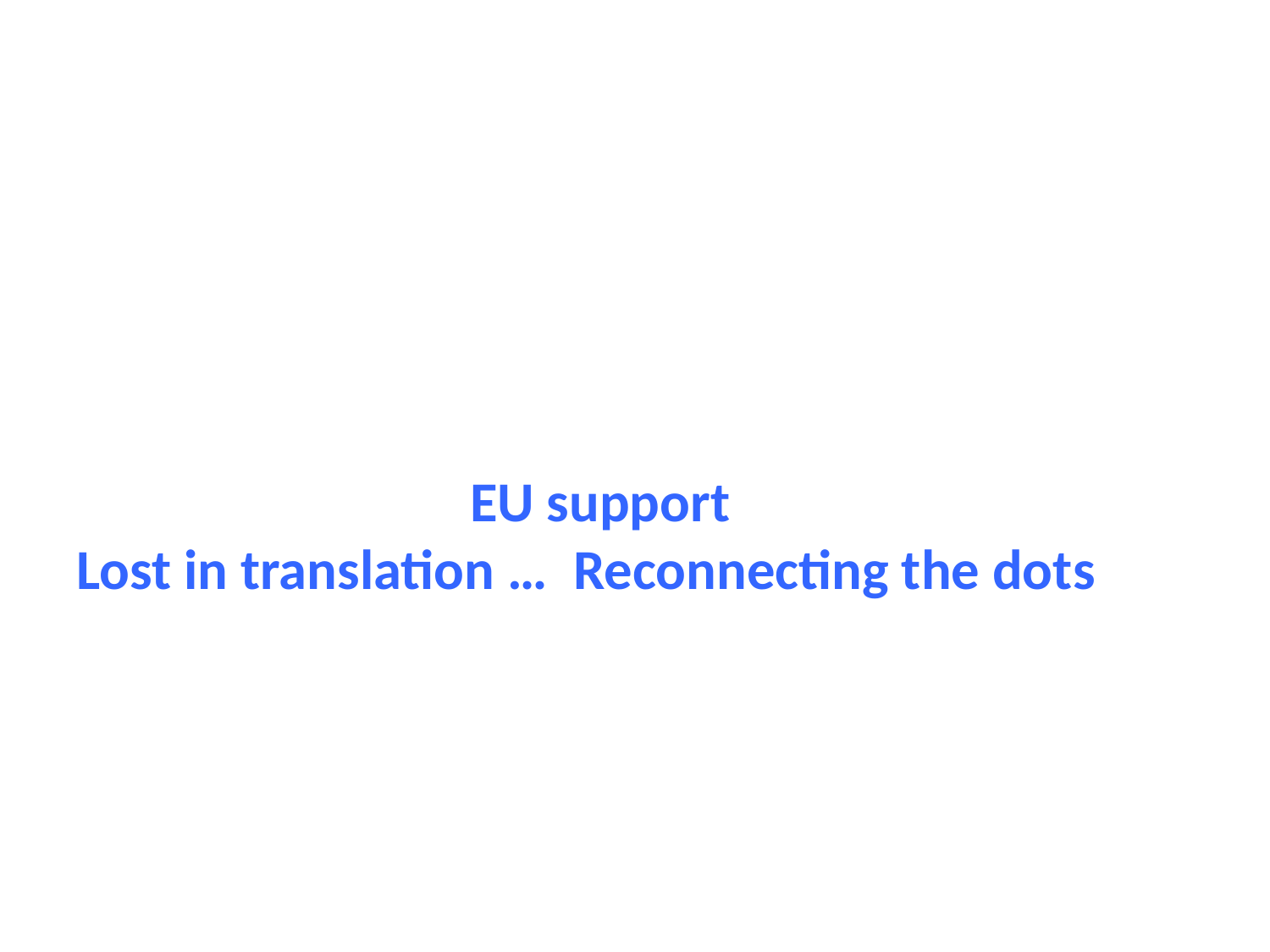

#

                               EU support
Lost in translation …  Reconnecting the dots